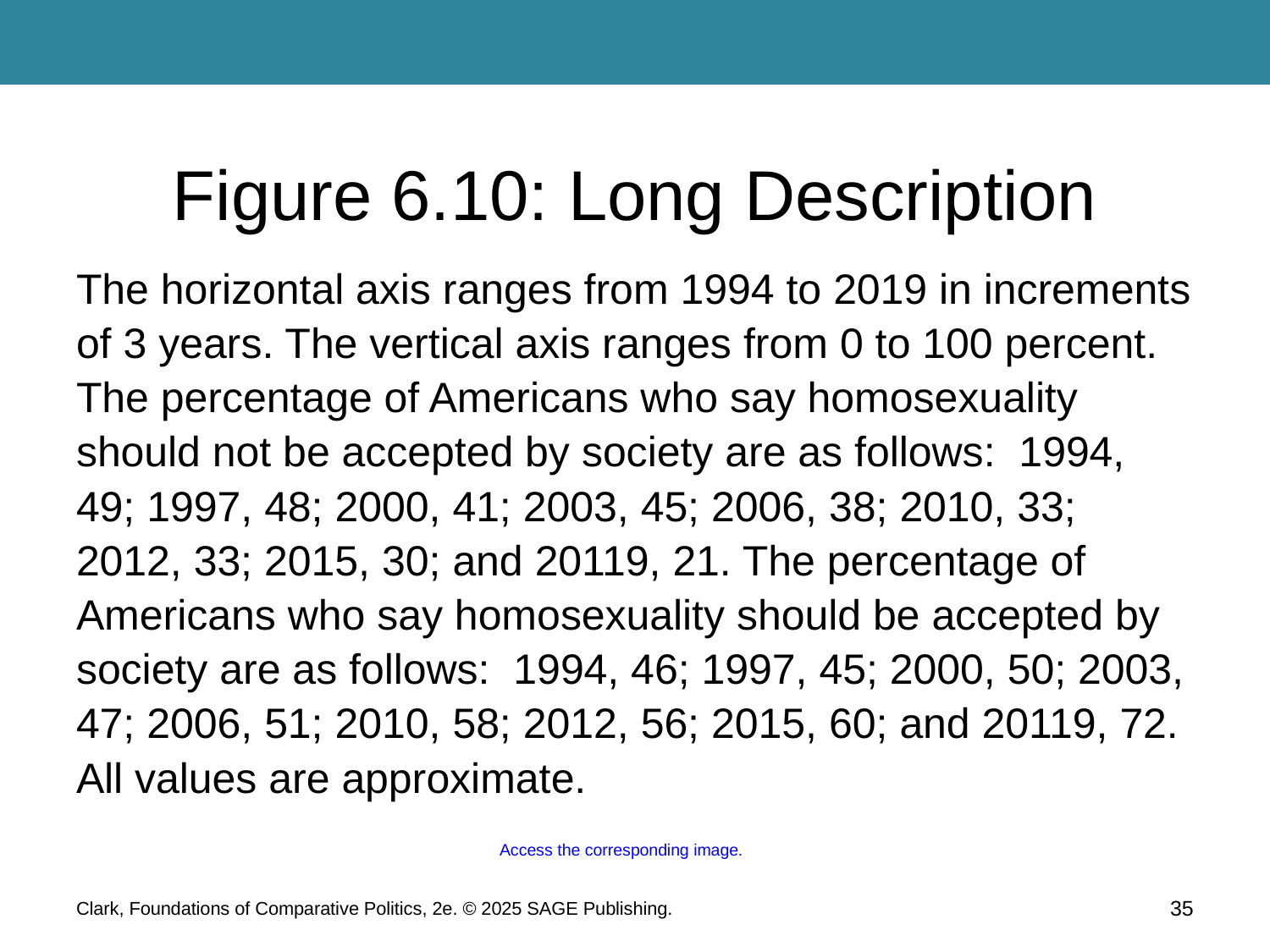

# Figure 6.10: Long Description
The horizontal axis ranges from 1994 to 2019 in increments of 3 years. The vertical axis ranges from 0 to 100 percent. The percentage of Americans who say homosexuality should not be accepted by society are as follows:  1994, 49; 1997, 48; 2000, 41; 2003, 45; 2006, 38; 2010, 33; 2012, 33; 2015, 30; and 20119, 21. The percentage of Americans who say homosexuality should be accepted by society are as follows:  1994, 46; 1997, 45; 2000, 50; 2003, 47; 2006, 51; 2010, 58; 2012, 56; 2015, 60; and 20119, 72. All values are approximate.
Access the corresponding image.
35
Clark, Foundations of Comparative Politics, 2e. © 2025 SAGE Publishing.